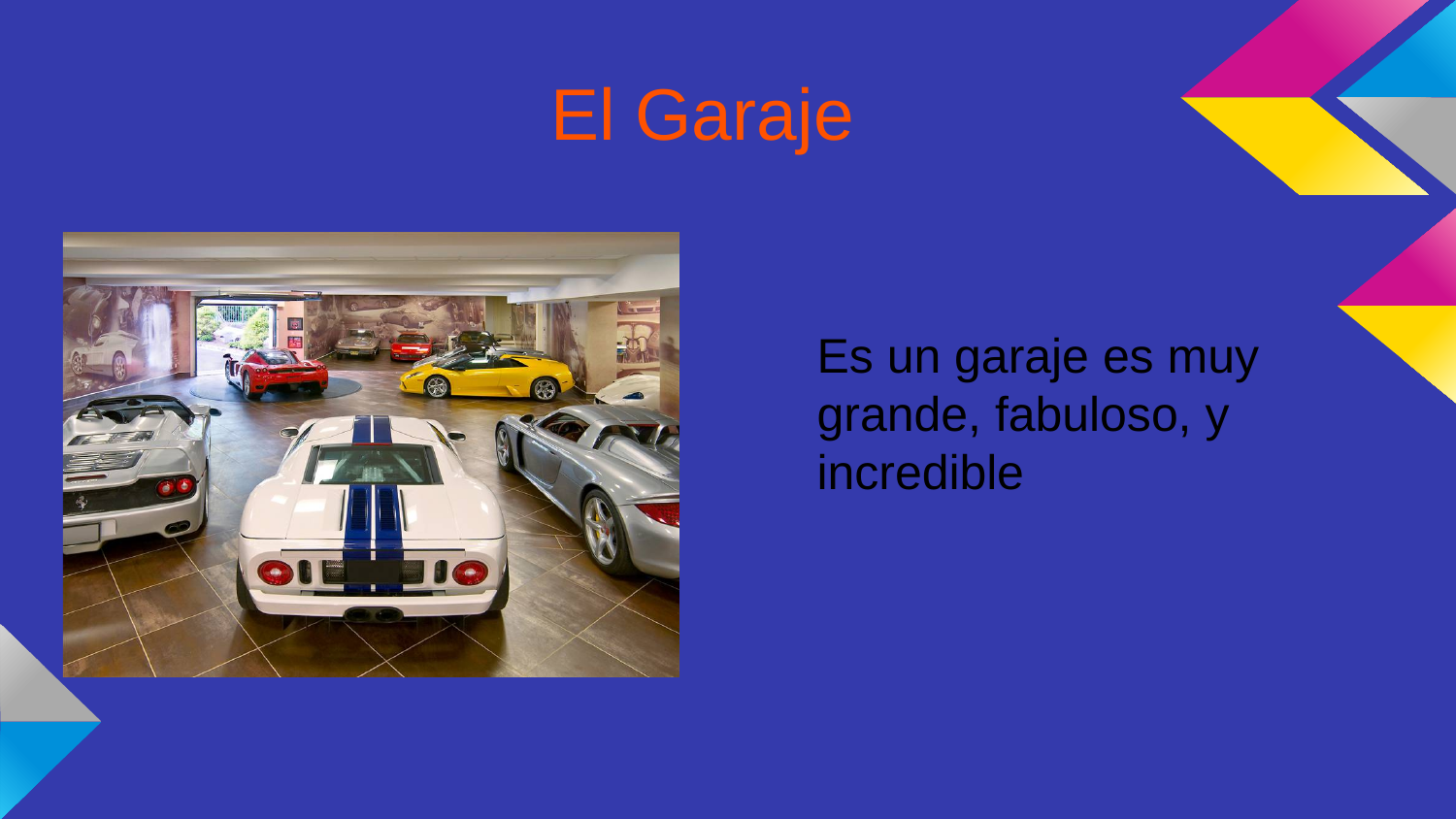

# El Garaje

Es un garaje es muy grande, fabuloso, y incredible